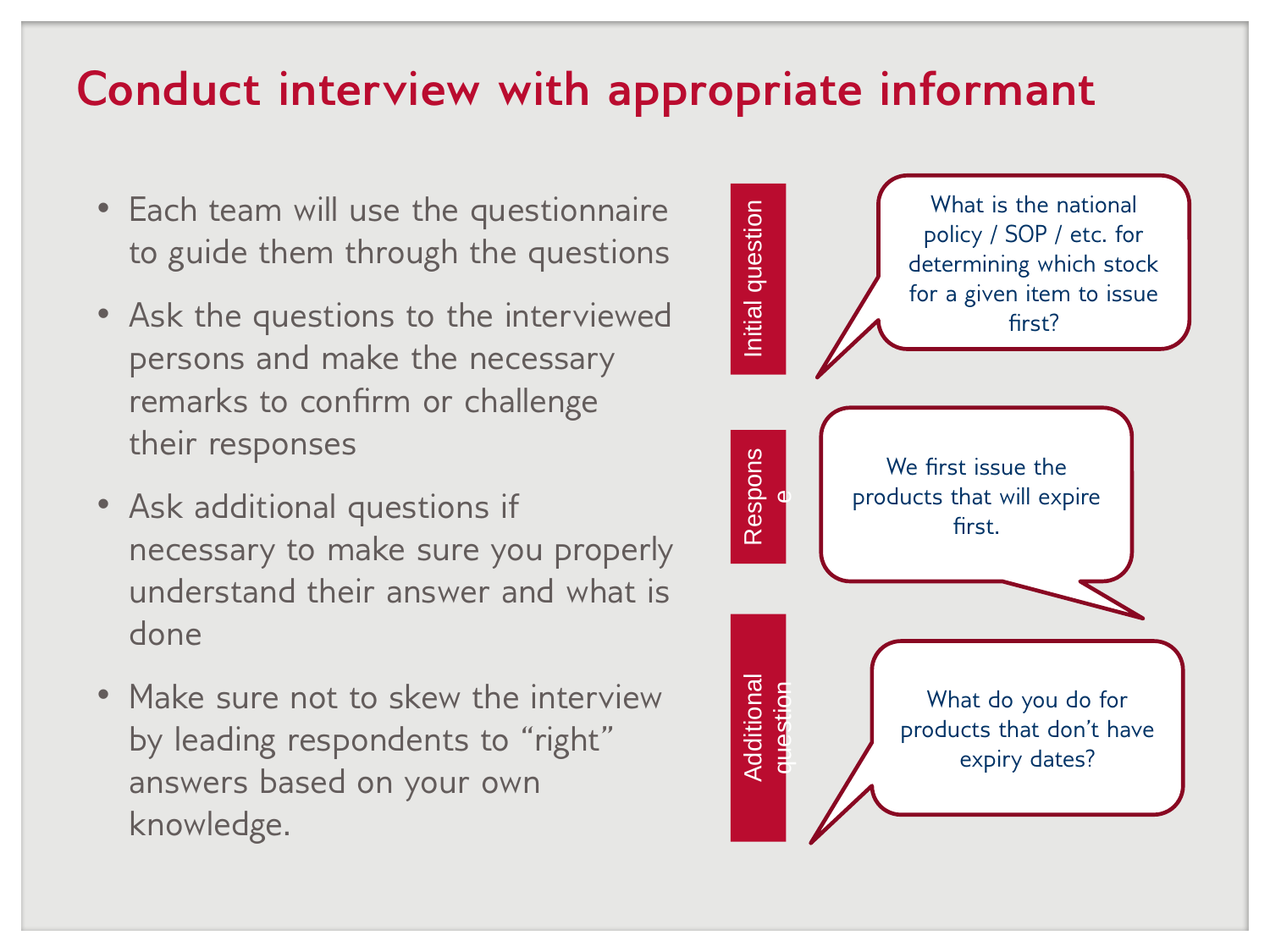

# Conduct interview with appropriate informant
What is the national policy / SOP / etc. for determining which stock for a given item to issue first?
Each team will use the questionnaire to guide them through the questions
Ask the questions to the interviewed persons and make the necessary remarks to confirm or challenge their responses
Ask additional questions if necessary to make sure you properly understand their answer and what is done
Make sure not to skew the interview by leading respondents to “right” answers based on your own knowledge.

Initial question
We first issue the products that will expire first.
Response
Additional question
What do you do for products that don’t have expiry dates?